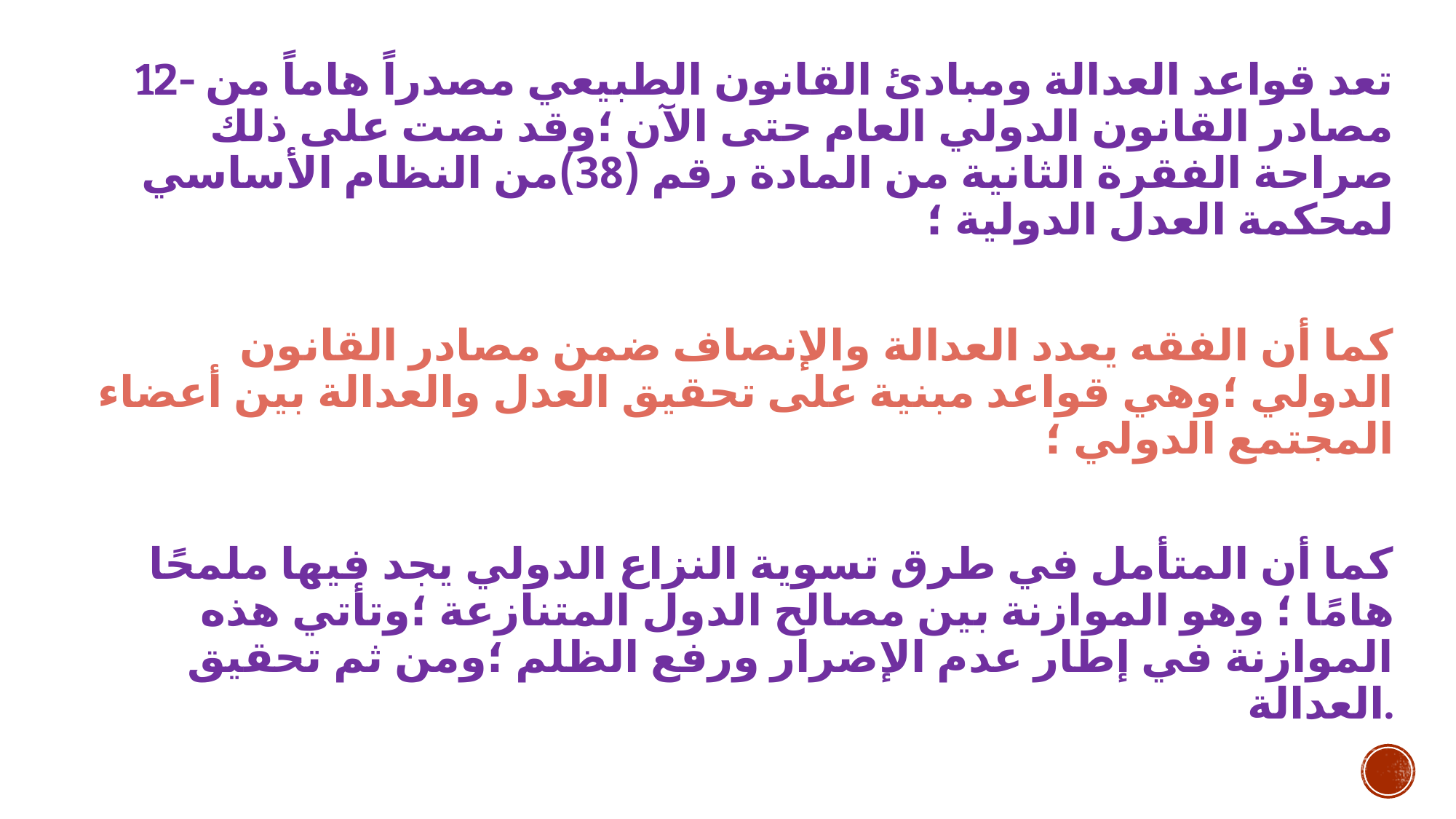

12- تعد قواعد العدالة ومبادئ القانون الطبيعي مصدراً هاماً من مصادر القانون الدولي العام حتى الآن ؛وقد نصت على ذلك صراحة الفقرة الثانية من المادة رقم (38)من النظام الأساسي لمحكمة العدل الدولية ؛

كما أن الفقه يعدد العدالة والإنصاف ضمن مصادر القانون الدولي ؛وهي قواعد مبنية على تحقيق العدل والعدالة بين أعضاء المجتمع الدولي ؛

كما أن المتأمل في طرق تسوية النزاع الدولي يجد فيها ملمحًا هامًا ؛ وهو الموازنة بين مصالح الدول المتنازعة ؛وتأتي هذه الموازنة في إطار عدم الإضرار ورفع الظلم ؛ومن ثم تحقيق العدالة.